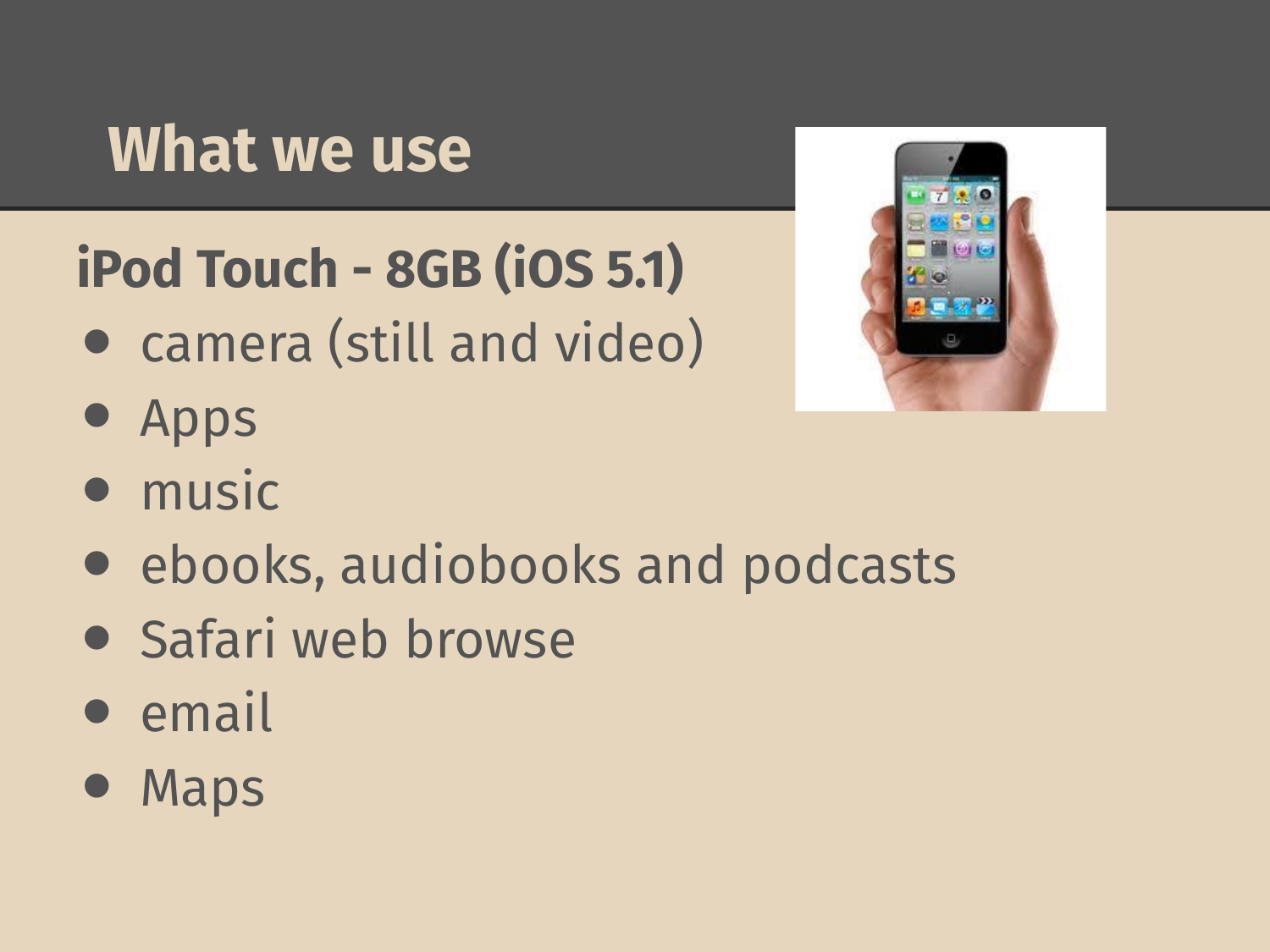

# What we use

iPod Touch - 8GB (iOS 5.1)
camera (still and video)
Apps
music
ebooks, audiobooks and podcasts
Safari web browse
email
Maps